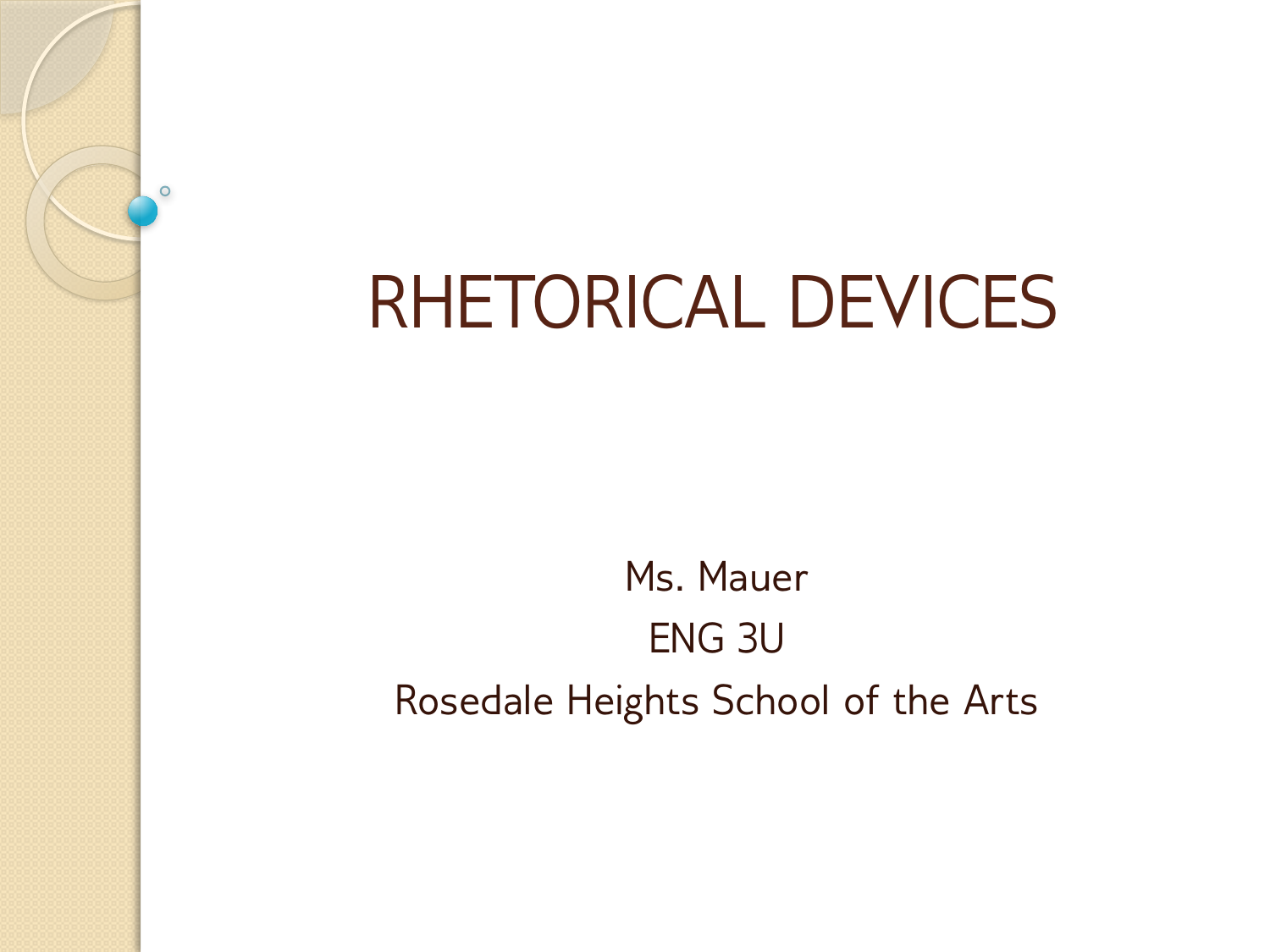

# RHETORICAL DEVICES

Ms. Mauer
ENG 3U
Rosedale Heights School of the Arts